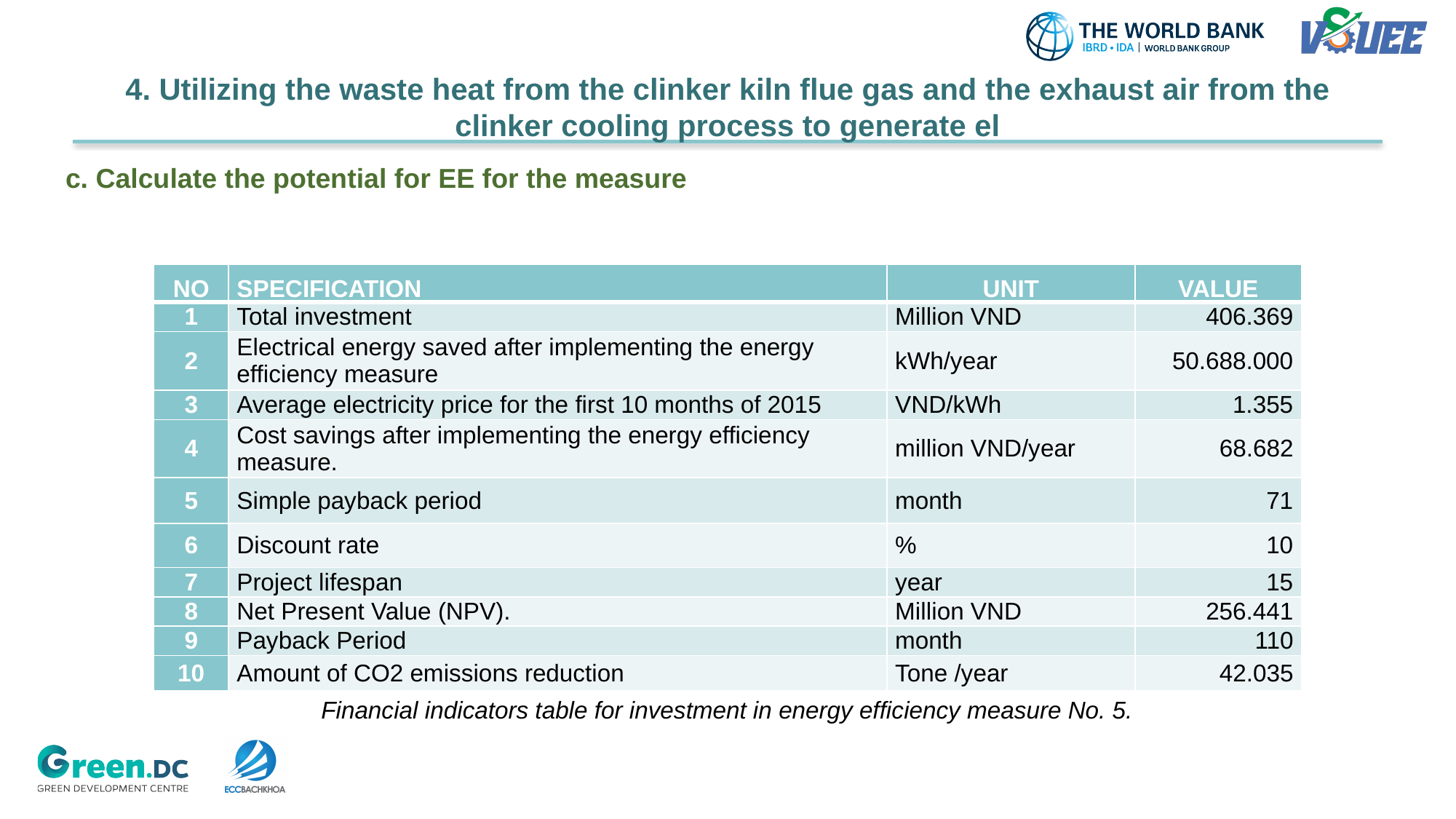

# 4. Utilizing the waste heat from the clinker kiln flue gas and the exhaust air from the clinker cooling process to generate el
c. Calculate the potential for EE for the measure
| NO | SPECIFICATION | UNIT | VALUE |
| --- | --- | --- | --- |
| 1 | Total investment | Million VND | 406.369 |
| 2 | Electrical energy saved after implementing the energy efficiency measure | kWh/year | 50.688.000 |
| 3 | Average electricity price for the first 10 months of 2015 | VND/kWh | 1.355 |
| 4 | Cost savings after implementing the energy efficiency measure. | million VND/year | 68.682 |
| 5 | Simple payback period | month | 71 |
| 6 | Discount rate | % | 10 |
| 7 | Project lifespan | year | 15 |
| 8 | Net Present Value (NPV). | Million VND | 256.441 |
| 9 | Payback Period | month | 110 |
| 10 | Amount of CO2 emissions reduction | Tone /year | 42.035 |
Financial indicators table for investment in energy efficiency measure No. 5.